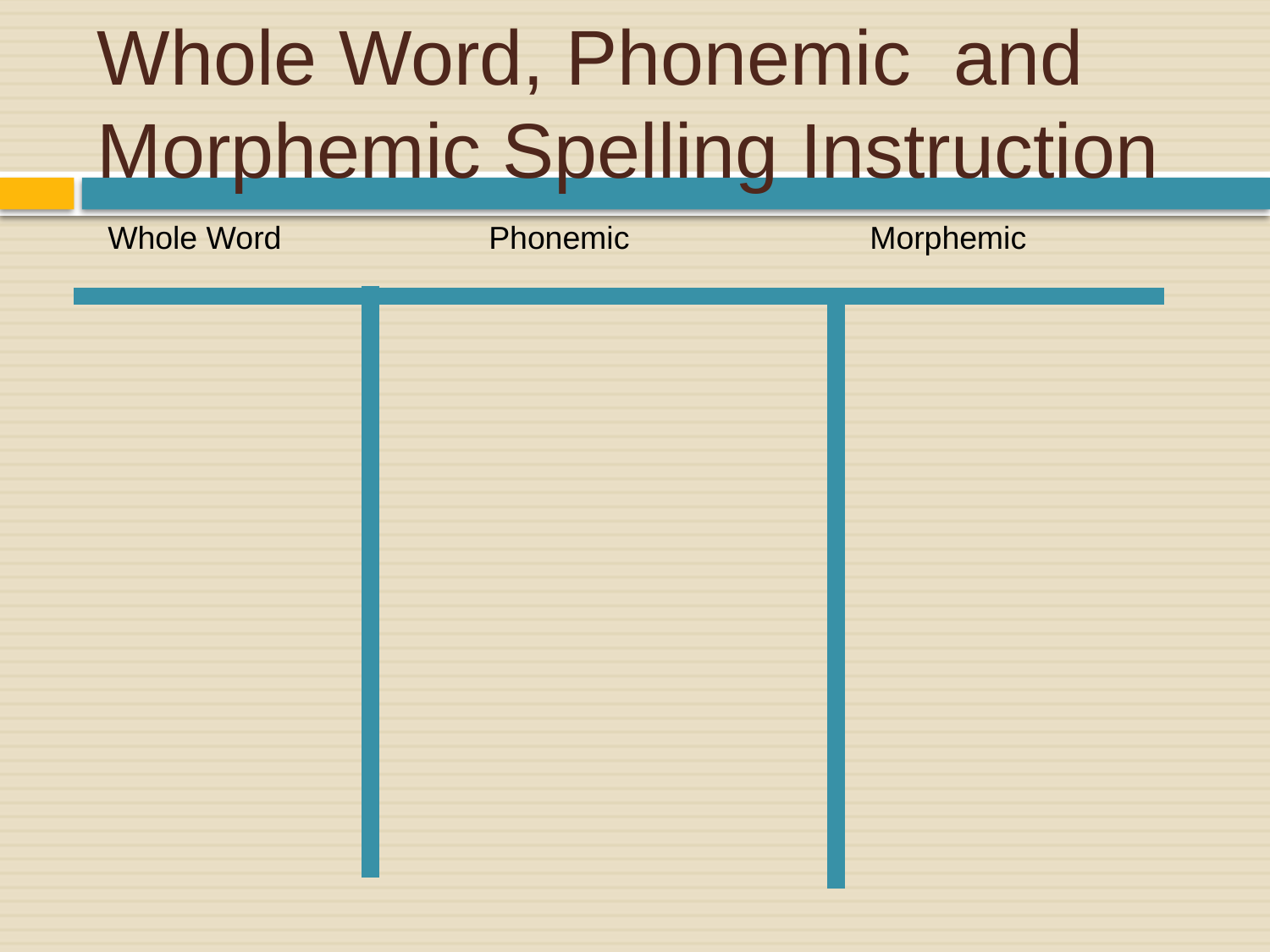

# Whole Word, Phonemic  and Morphemic Spelling Instruction
Whole Word 		Phonemic 		Morphemic